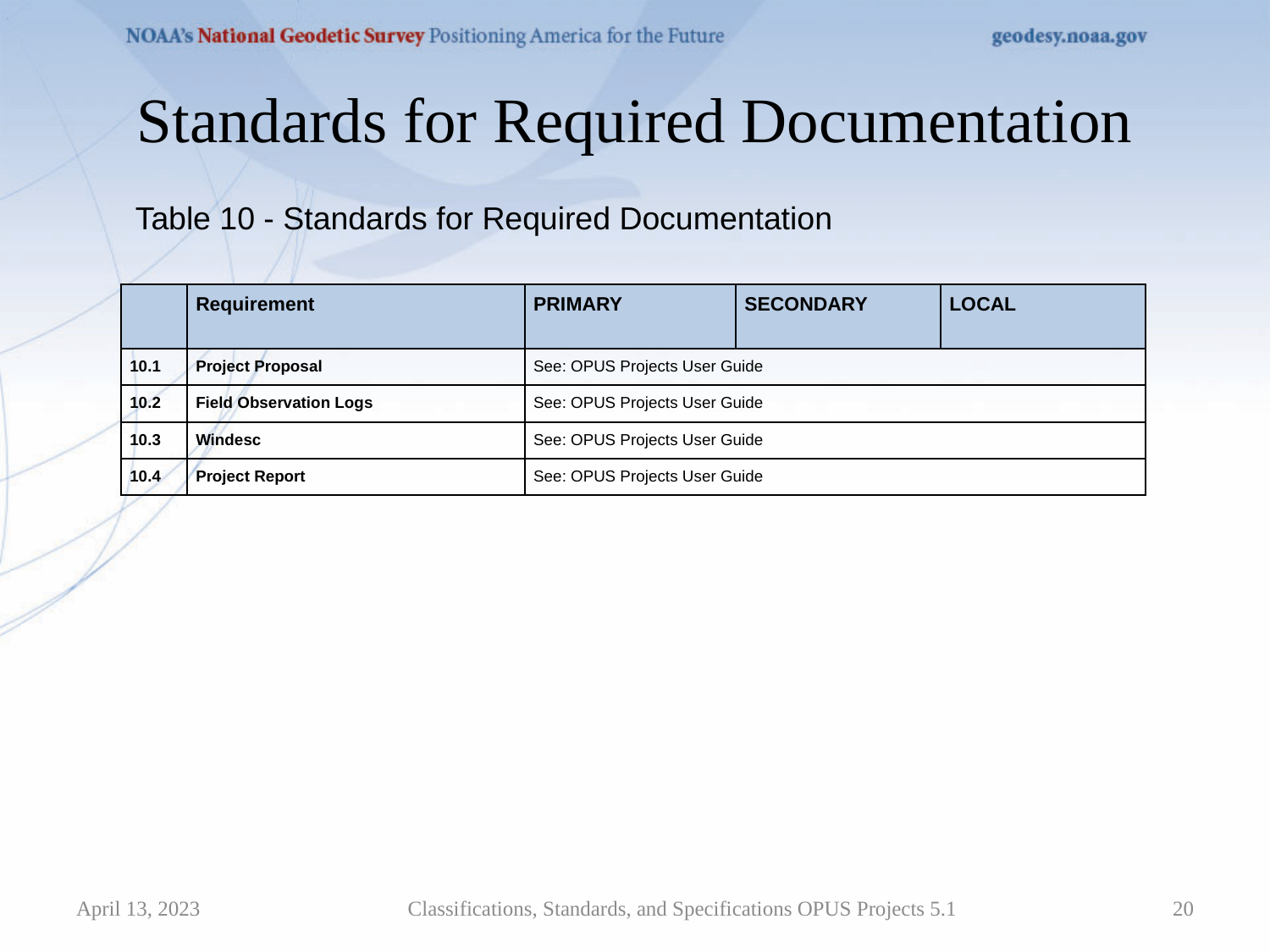

# Standards for Required Documentation
Table 10 - Standards for Required Documentation
|  | Requirement | PRIMARY | SECONDARY | LOCAL |
| --- | --- | --- | --- | --- |
| 10.1 | Project Proposal | See: OPUS Projects User Guide |  |  |
| 10.2 | Field Observation Logs | See: OPUS Projects User Guide |  |  |
| 10.3 | Windesc | See: OPUS Projects User Guide |  |  |
| 10.4 | Project Report | See: OPUS Projects User Guide |  |  |
April 13, 2023
Classifications, Standards, and Specifications OPUS Projects 5.1
20